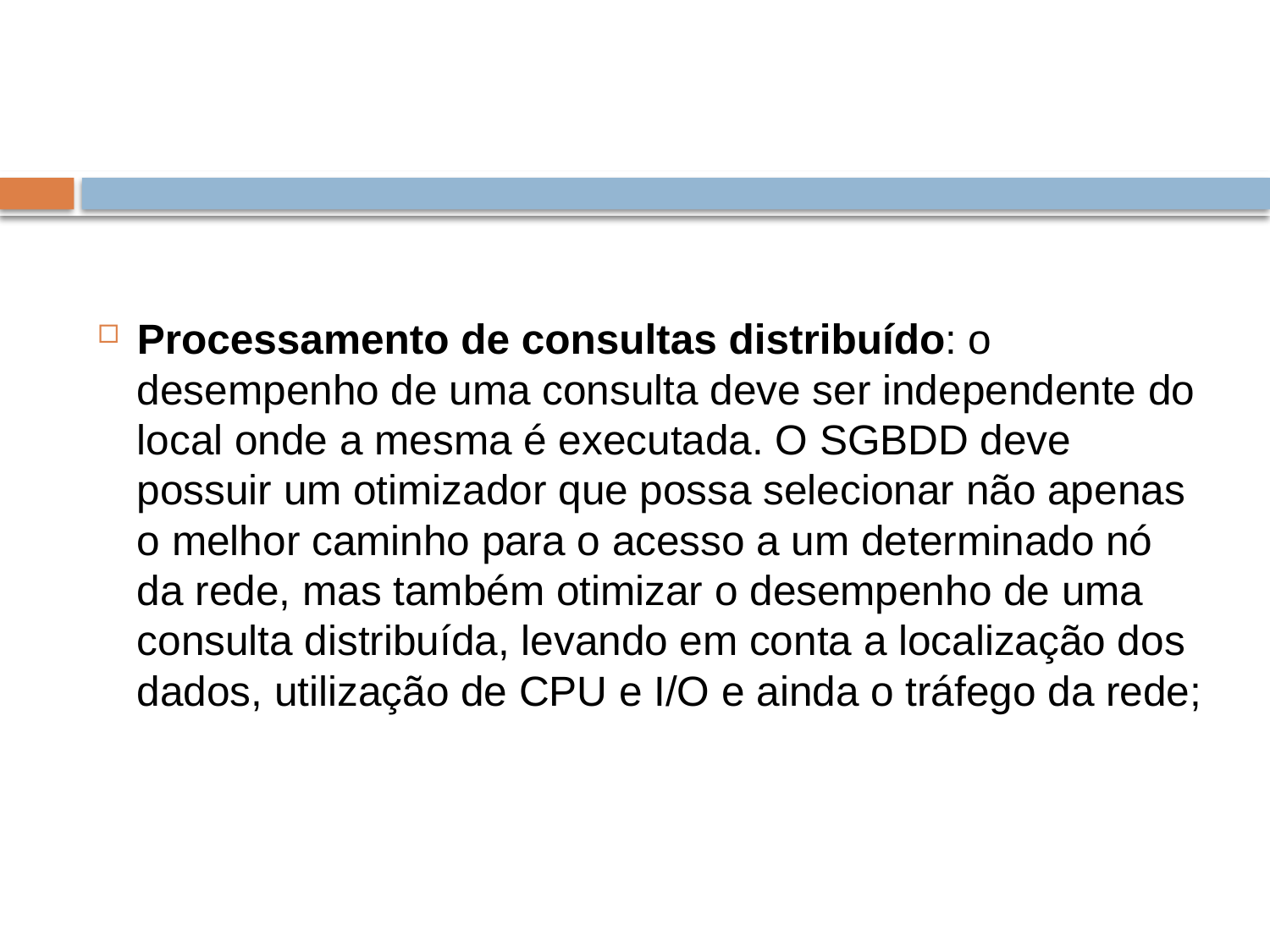

#
Processamento de consultas distribuído: o desempenho de uma consulta deve ser independente do local onde a mesma é executada. O SGBDD deve possuir um otimizador que possa selecionar não apenas o melhor caminho para o acesso a um determinado nó da rede, mas também otimizar o desempenho de uma consulta distribuída, levando em conta a localização dos dados, utilização de CPU e I/O e ainda o tráfego da rede;